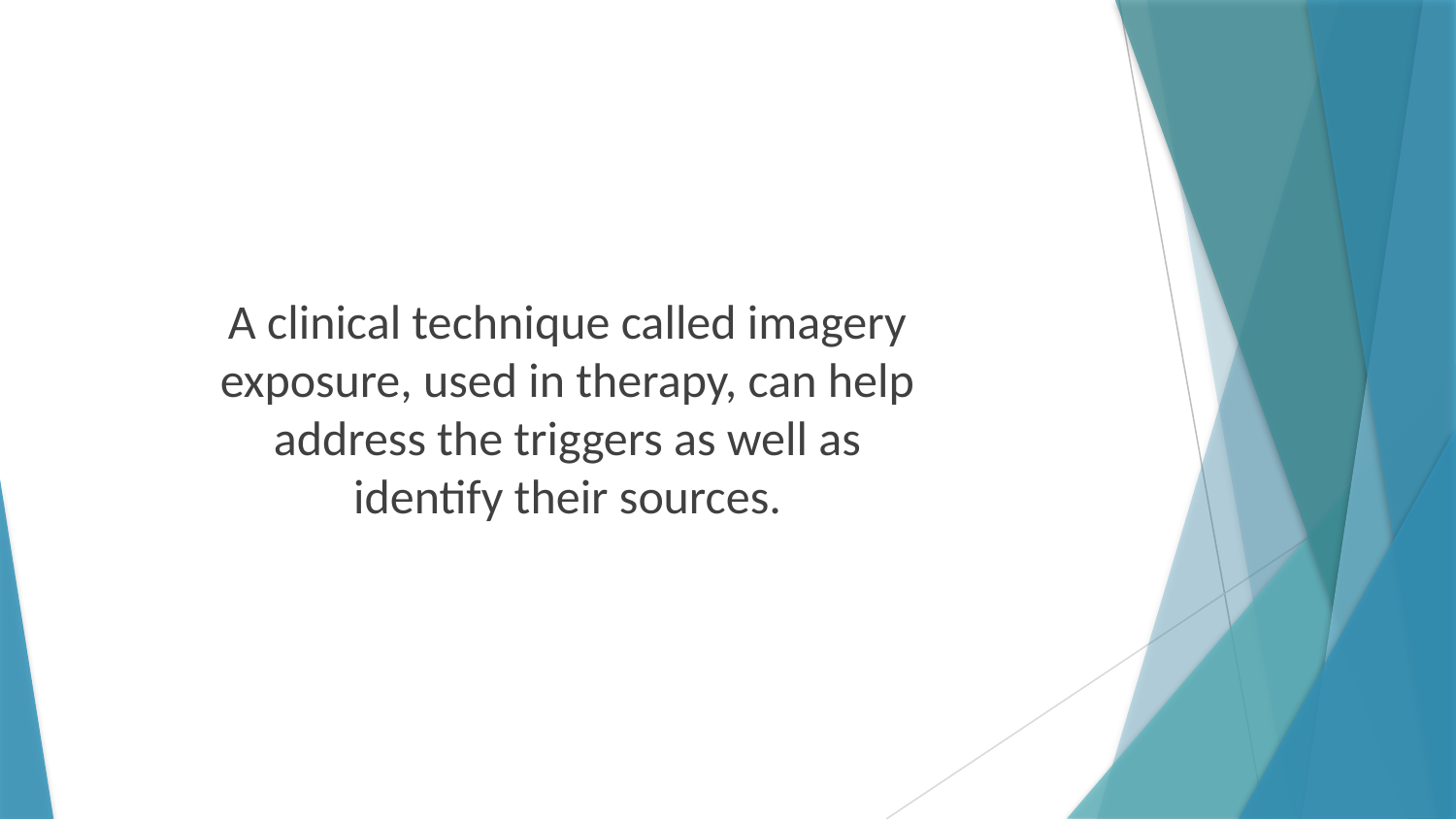

A clinical technique called imagery exposure, used in therapy, can help address the triggers as well as identify their sources.